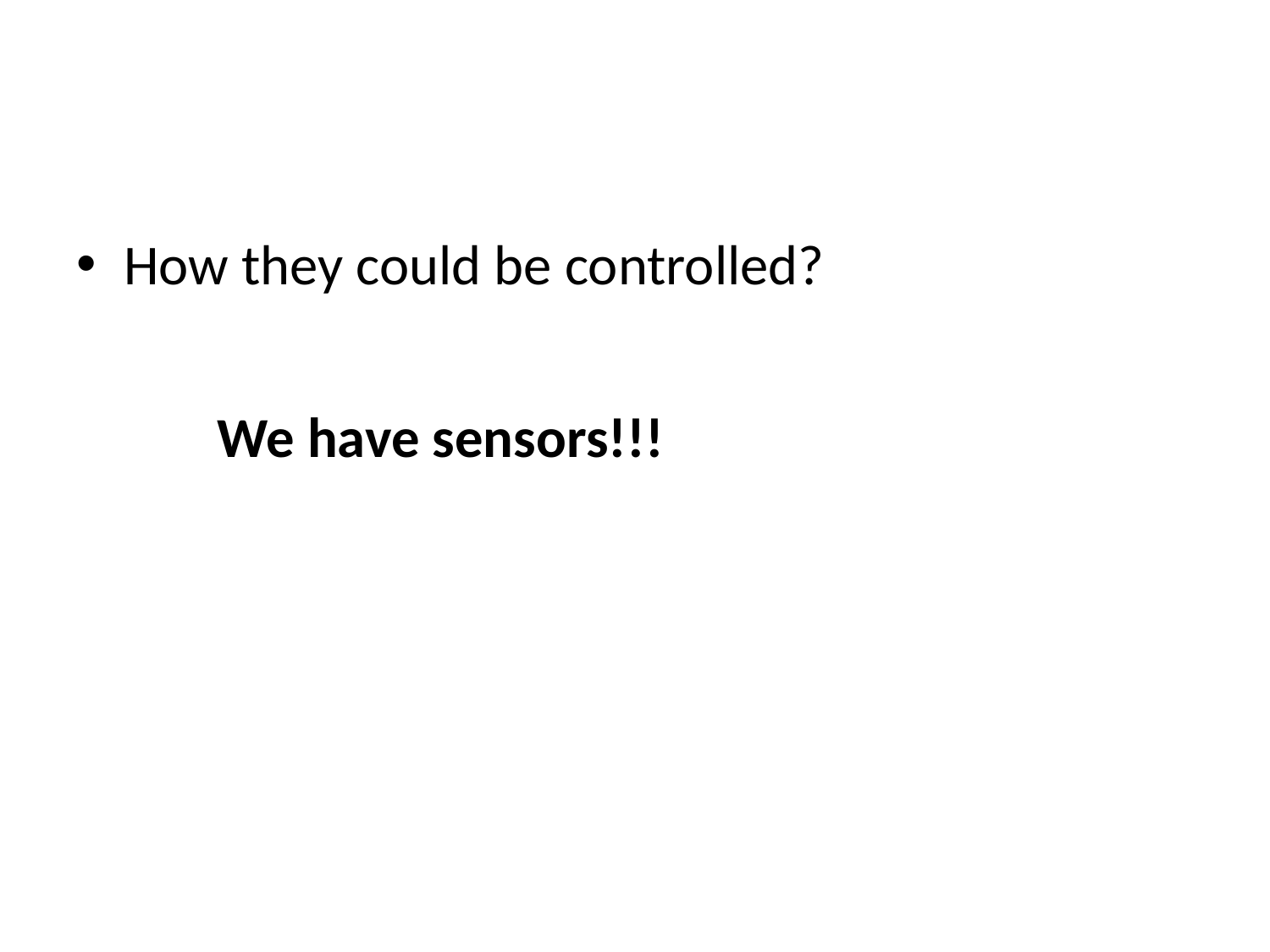

How they could be controlled?
We have sensors!!!